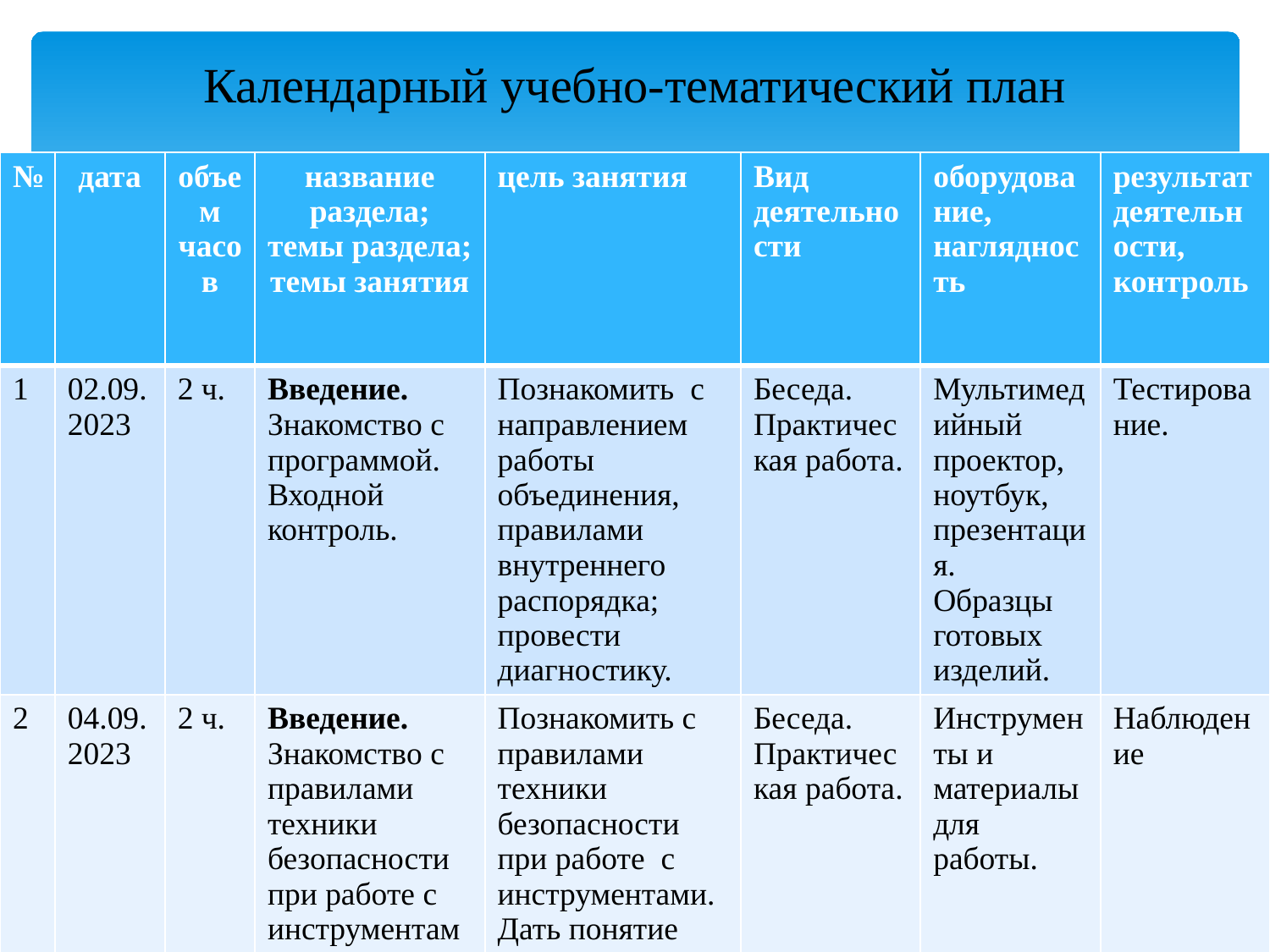

# Календарный учебно-тематический план
| № | дата | объем часов | название раздела; темы раздела; темы занятия | цель занятия | Вид деятельности | оборудование, наглядность | результат деятельности, контроль |
| --- | --- | --- | --- | --- | --- | --- | --- |
| 1 | 02.09.2023 | 2 ч. | Введение. Знакомство с программой. Входной контроль. | Познакомить с направлением работы объединения, правилами внутреннего распорядка; провести диагностику. | Беседа. Практическая работа. | Мультимедийный проектор, ноутбук, презентация. Образцы готовых изделий. | Тестирование. |
| 2 | 04.09.2023 | 2 ч. | Введение. Знакомство с правилами техники безопасности при работе с инструментами. Материаловедение. | Познакомить с правилами техники безопасности при работе с инструментами. Дать понятие материаловедение. | Беседа. Практическая работа. | Инструменты и материалы для работы. | Наблюдение |